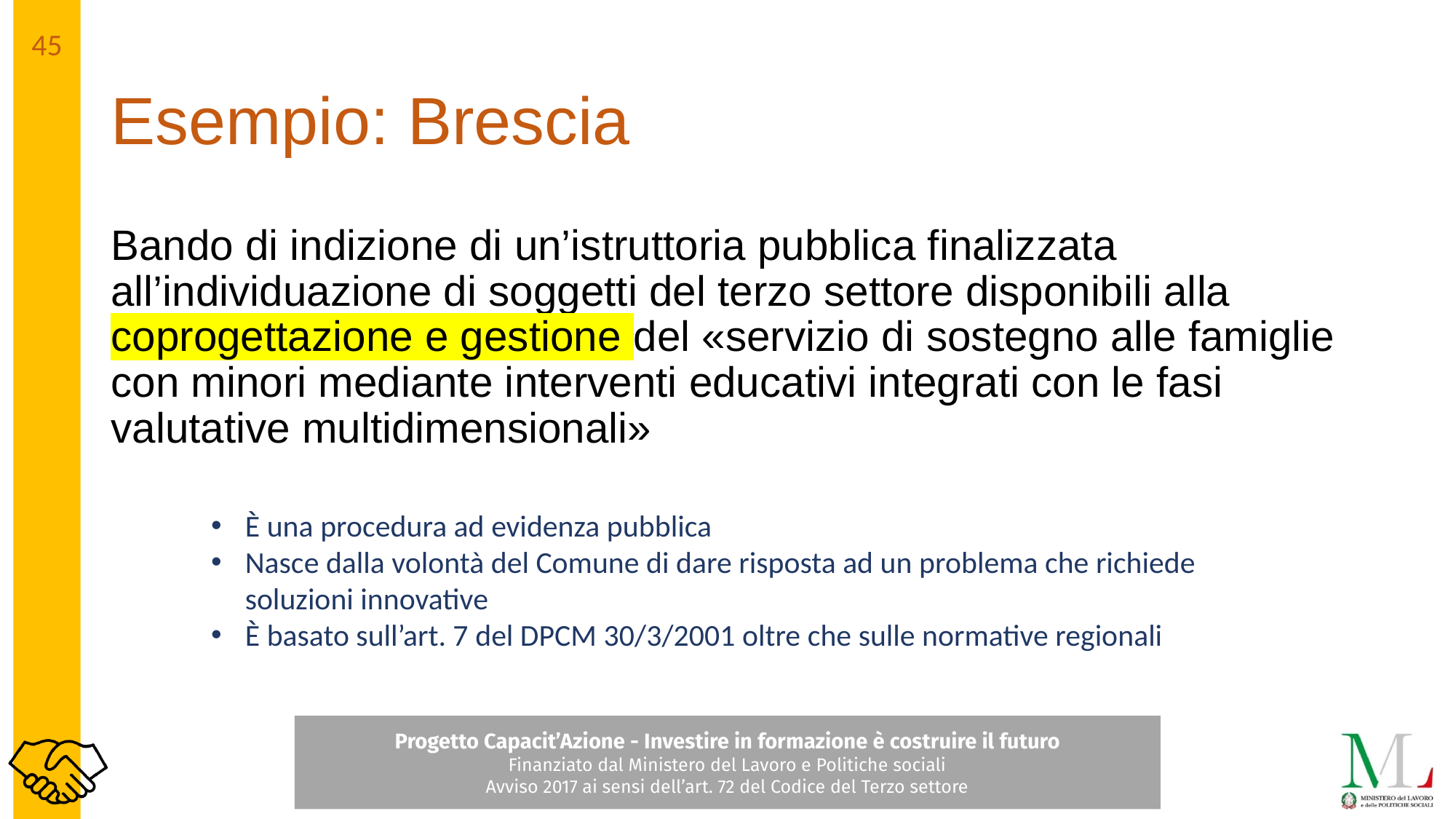

# Esempio: Brescia
Bando di indizione di un’istruttoria pubblica finalizzata all’individuazione di soggetti del terzo settore disponibili alla coprogettazione e gestione del «servizio di sostegno alle famiglie con minori mediante interventi educativi integrati con le fasi valutative multidimensionali»
È una procedura ad evidenza pubblica
Nasce dalla volontà del Comune di dare risposta ad un problema che richiede soluzioni innovative
È basato sull’art. 7 del DPCM 30/3/2001 oltre che sulle normative regionali
45